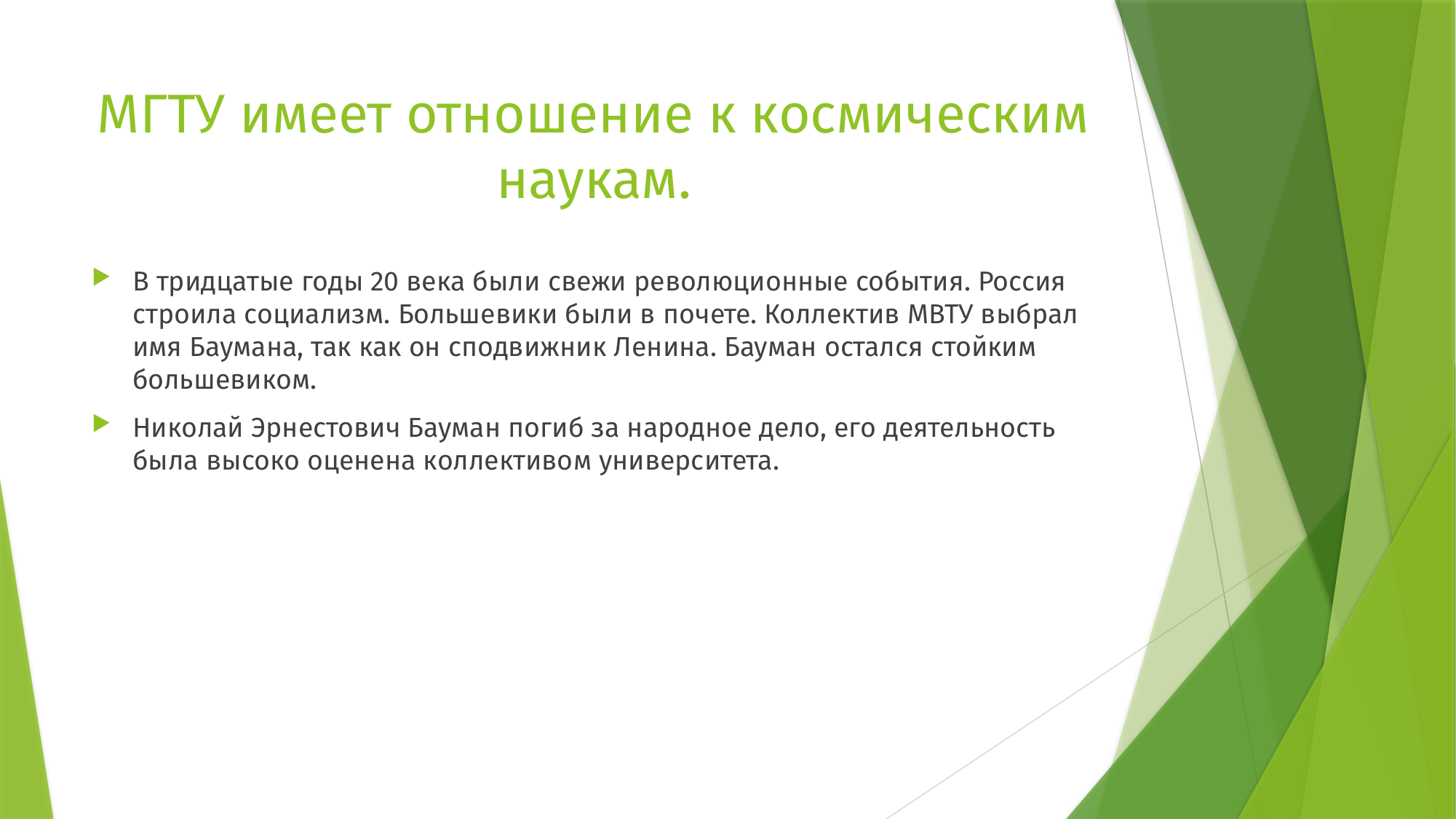

# МГТУ имеет отношение к космическим наукам.
В тридцатые годы 20 века были свежи революционные события. Россия строила социализм. Большевики были в почете. Коллектив МВТУ выбрал имя Баумана, так как он сподвижник Ленина. Бауман остался стойким большевиком.
Николай Эрнестович Бауман погиб за народное дело, его деятельность была высоко оценена коллективом университета.